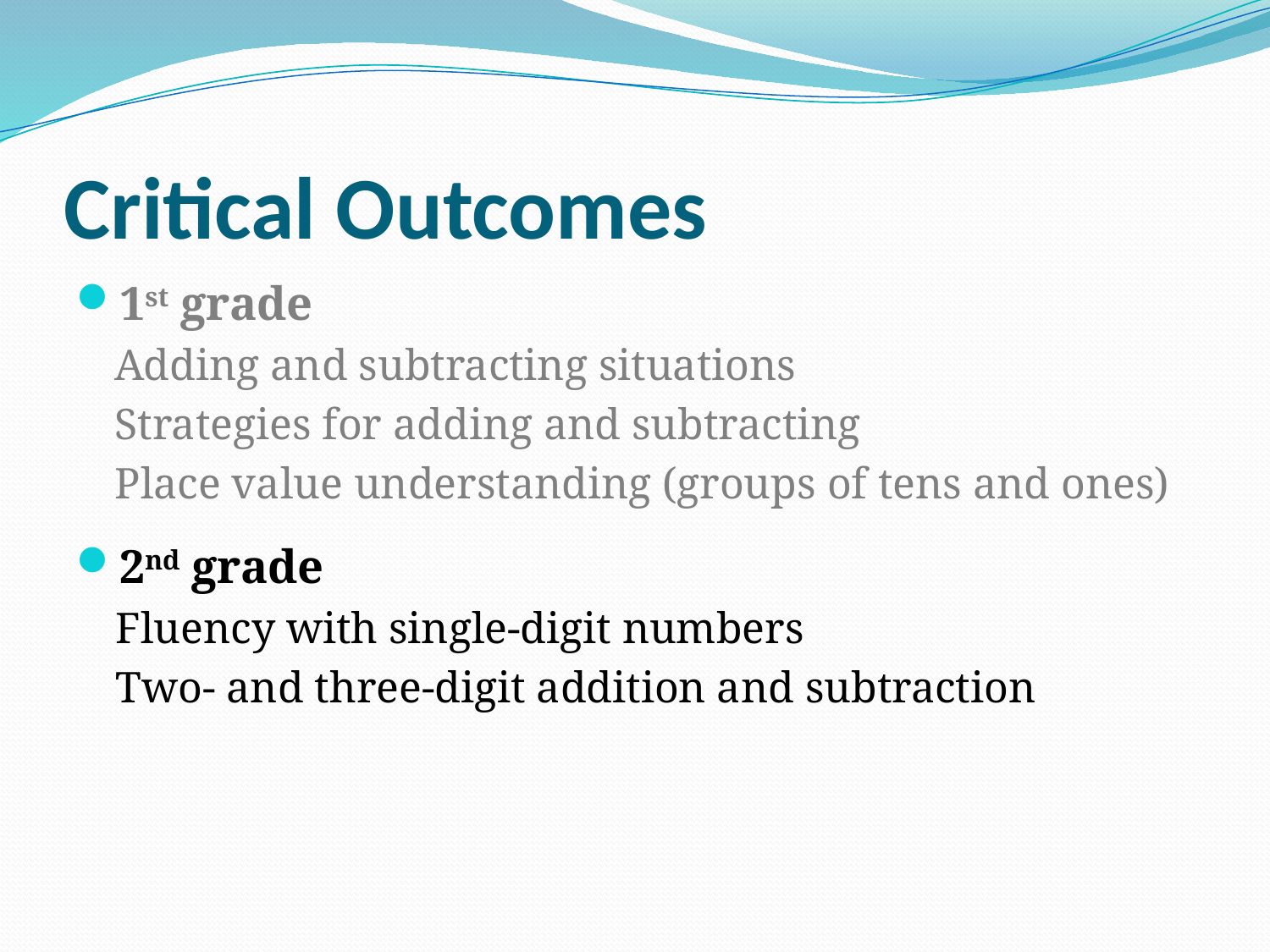

# Critical Outcomes
1st grade
Adding and subtracting situations
Strategies for adding and subtracting
Place value understanding (groups of tens and ones)
2nd grade
Fluency with single-digit numbers
Two- and three-digit addition and subtraction